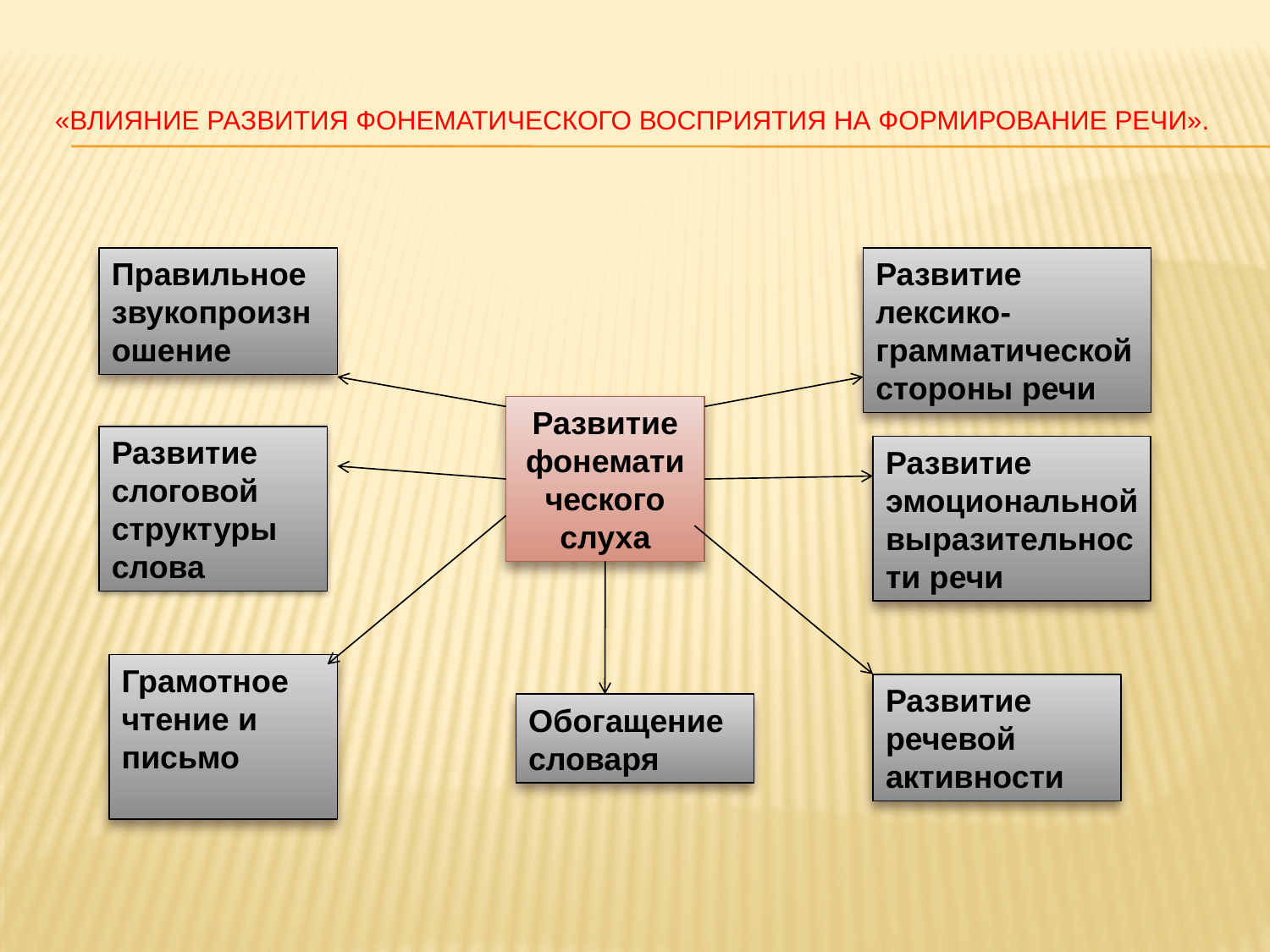

# «Влияние развития фонематического восприятия на формирование речи».
Правильное звукопроизношение
Развитие лексико-грамматической стороны речи
Развитие фонематического слуха
Развитие слоговой структуры слова
Развитие эмоциональной выразительности речи
Грамотное чтение и письмо

Развитие речевой активности
Обогащение словаря